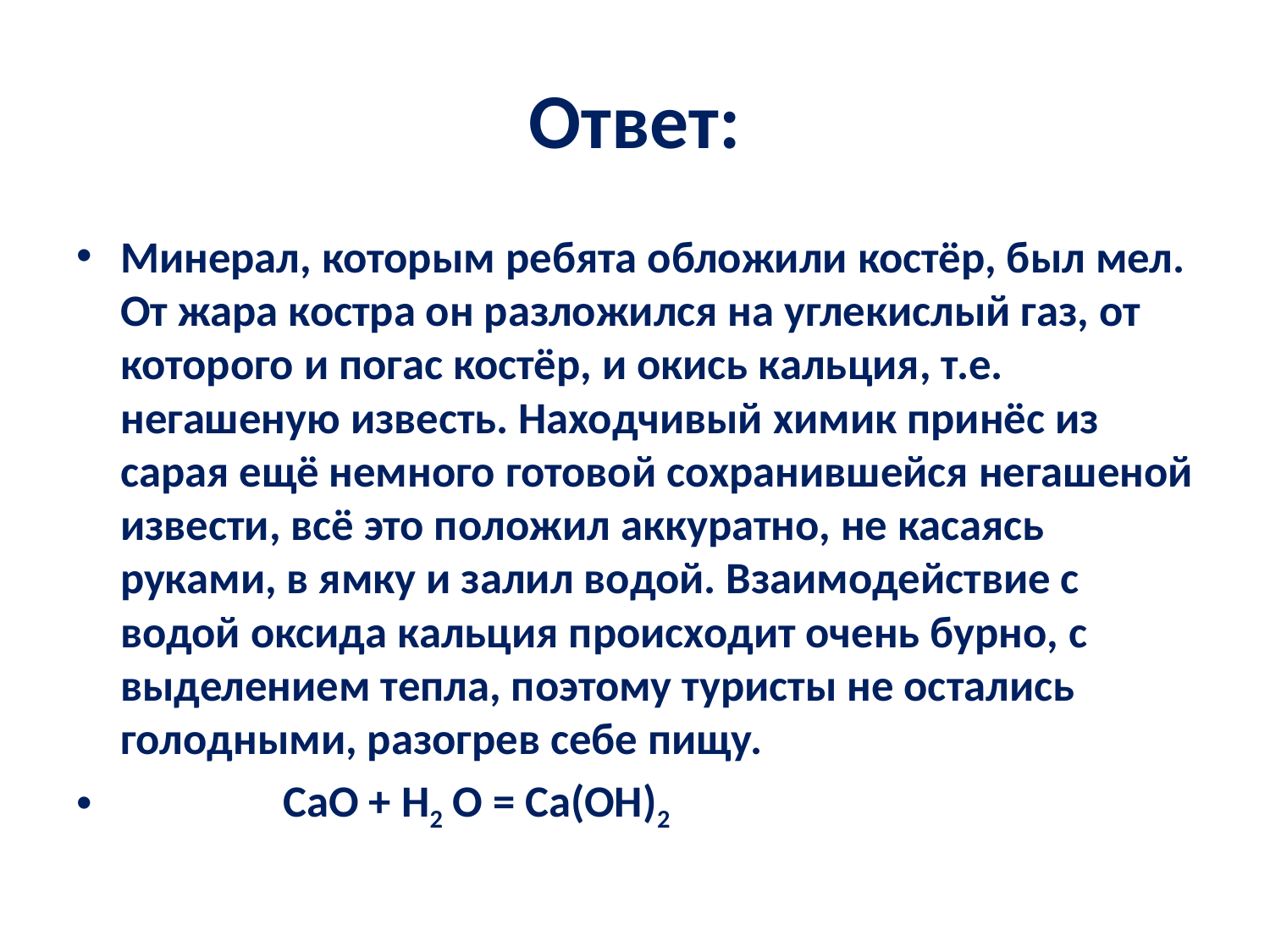

# Ответ:
Минерал, которым ребята обложили костёр, был мел. От жара костра он разложился на углекислый газ, от которого и погас костёр, и окись кальция, т.е.  негашеную известь. Находчивый химик принёс из сарая ещё немного готовой сохранившейся негашеной извести, всё это положил аккуратно, не касаясь  руками, в ямку и залил водой. Взаимодействие с водой оксида кальция происходит очень бурно, с выделением тепла, поэтому туристы не остались голодными, разогрев себе пищу.
                CaO + H2 O = Ca(OH)2